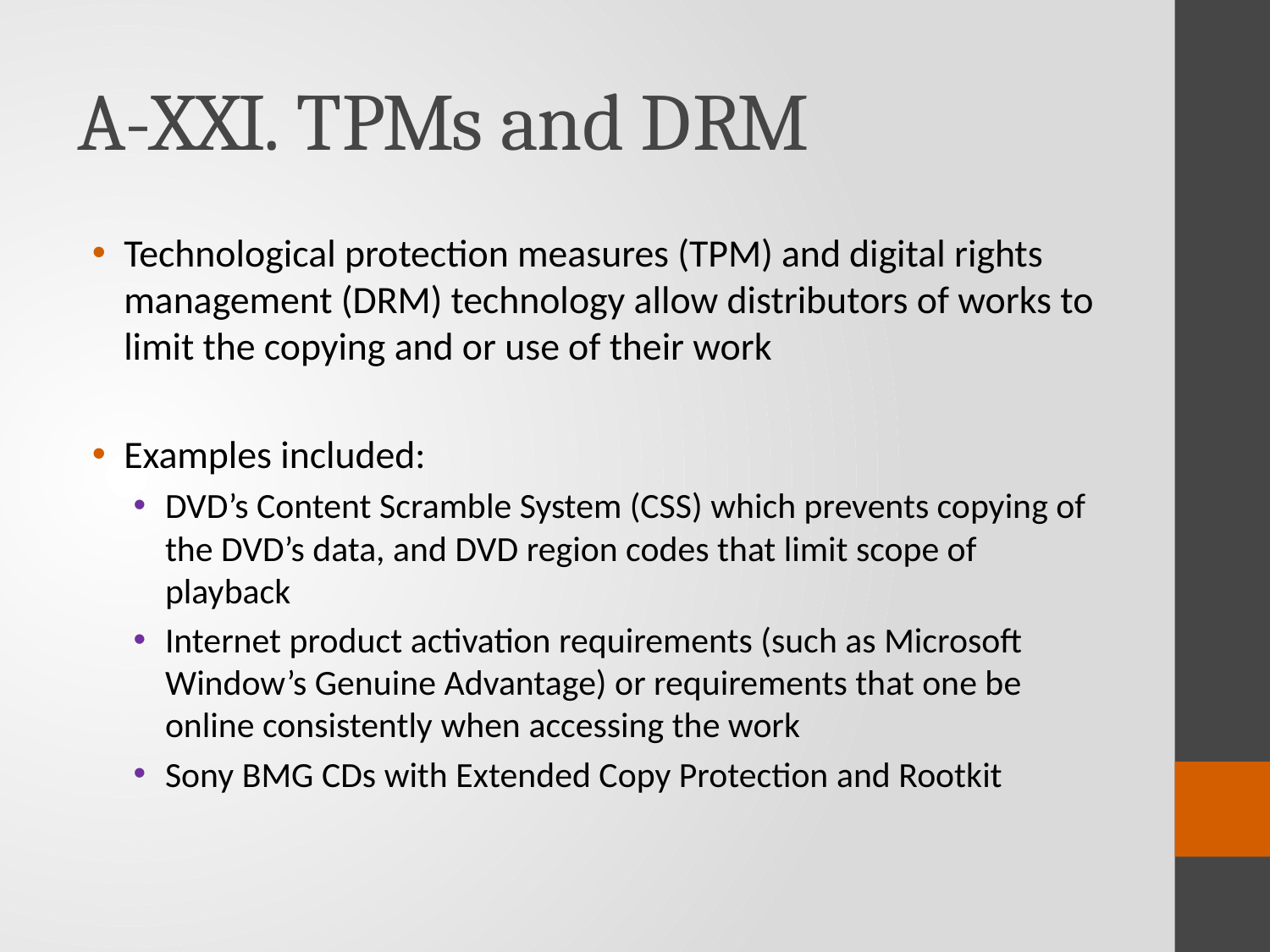

# A-XXI. TPMs and DRM
Technological protection measures (TPM) and digital rights management (DRM) technology allow distributors of works to limit the copying and or use of their work

Examples included:
DVD’s Content Scramble System (CSS) which prevents copying of the DVD’s data, and DVD region codes that limit scope of playback
Internet product activation requirements (such as Microsoft Window’s Genuine Advantage) or requirements that one be online consistently when accessing the work
Sony BMG CDs with Extended Copy Protection and Rootkit